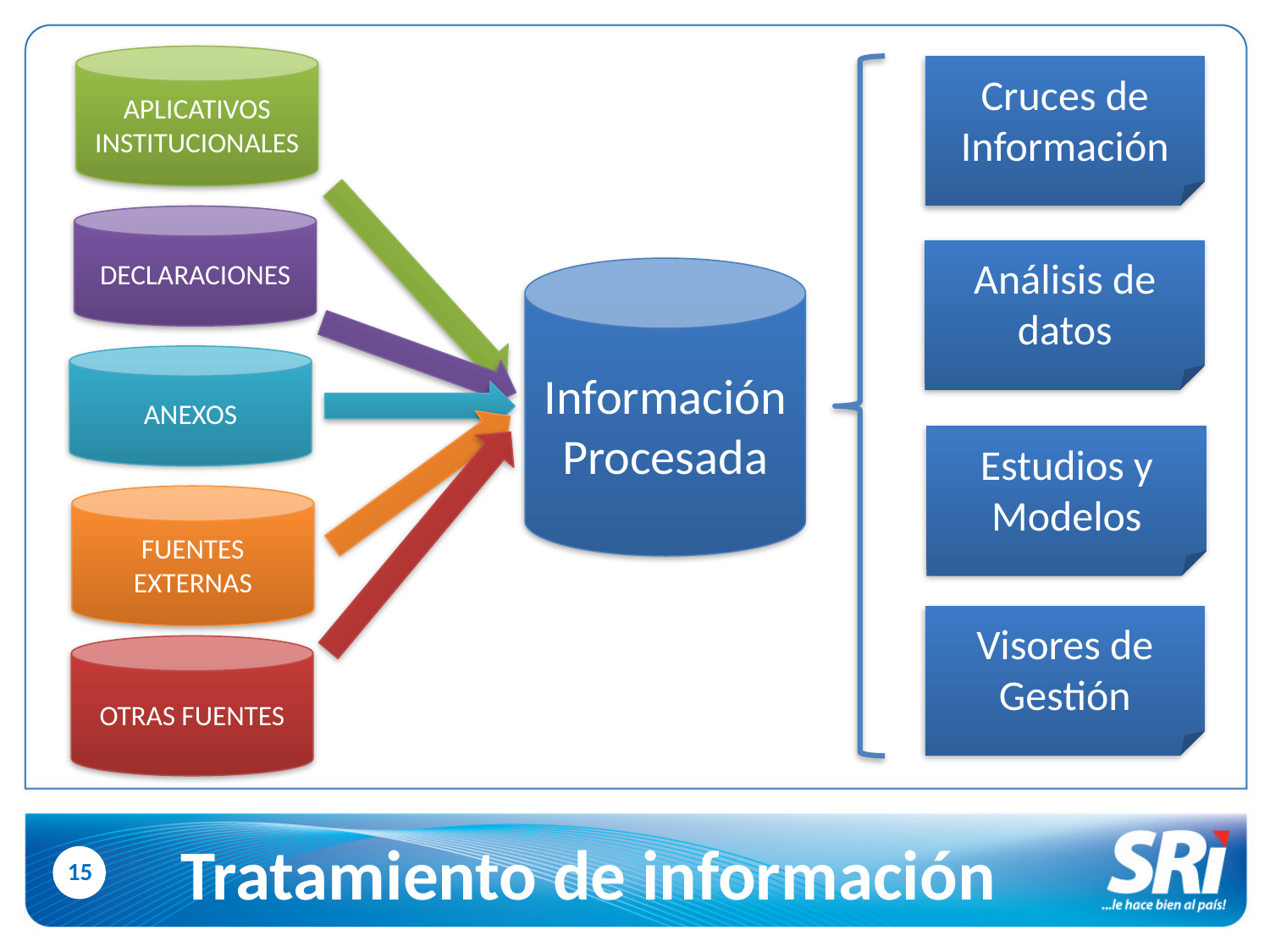

APLICATIVOS
INSTITUCIONALES

Cruces de Información
DECLARACIONES
Análisis de datos
Información Procesada

ANEXOS

Estudios y Modelos

FUENTES EXTERNAS

Visores de Gestión
OTRAS FUENTES
Tratamiento de información

15